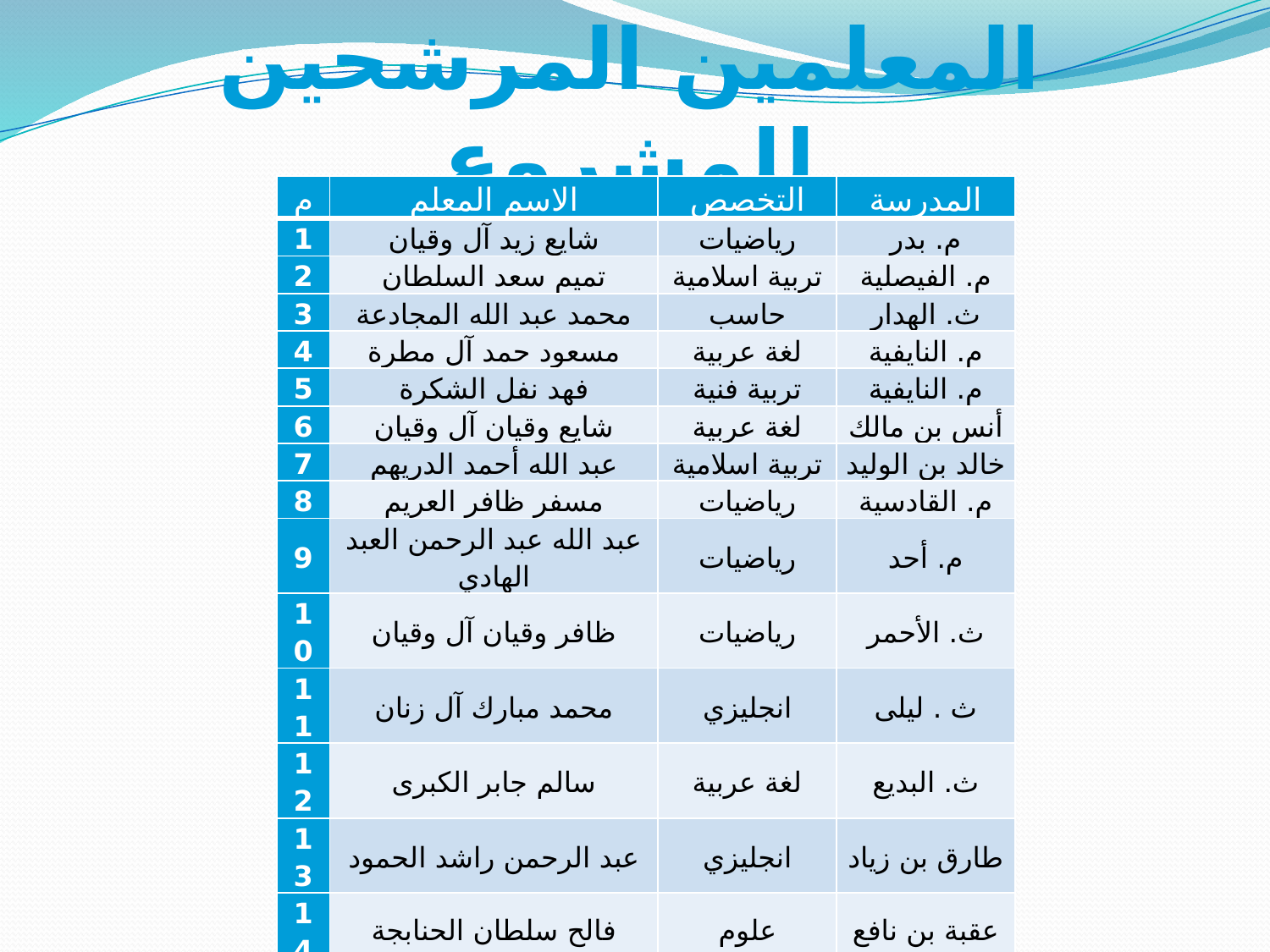

المعلمين المرشحين للمشروع
| م | الاسم المعلم | التخصص | المدرسة |
| --- | --- | --- | --- |
| 1 | شايع زيد آل وقيان | رياضيات | م. بدر |
| 2 | تميم سعد السلطان | تربية اسلامية | م. الفيصلية |
| 3 | محمد عبد الله المجادعة | حاسب | ث. الهدار |
| 4 | مسعود حمد آل مطرة | لغة عربية | م. النايفية |
| 5 | فهد نفل الشكرة | تربية فنية | م. النايفية |
| 6 | شايع وقيان آل وقيان | لغة عربية | أنس بن مالك |
| 7 | عبد الله أحمد الدريهم | تربية اسلامية | خالد بن الوليد |
| 8 | مسفر ظافر العريم | رياضيات | م. القادسية |
| 9 | عبد الله عبد الرحمن العبد الهادي | رياضيات | م. أحد |
| 10 | ظافر وقيان آل وقيان | رياضيات | ث. الأحمر |
| 11 | محمد مبارك آل زنان | انجليزي | ث . ليلى |
| 12 | سالم جابر الكبرى | لغة عربية | ث. البديع |
| 13 | عبد الرحمن راشد الحمود | انجليزي | طارق بن زياد |
| 14 | فالح سلطان الحنابجة | علوم | عقبة بن نافع |
| 15 | بتال سعيد الزعبي | انجليزي | خالد بن الوليد |